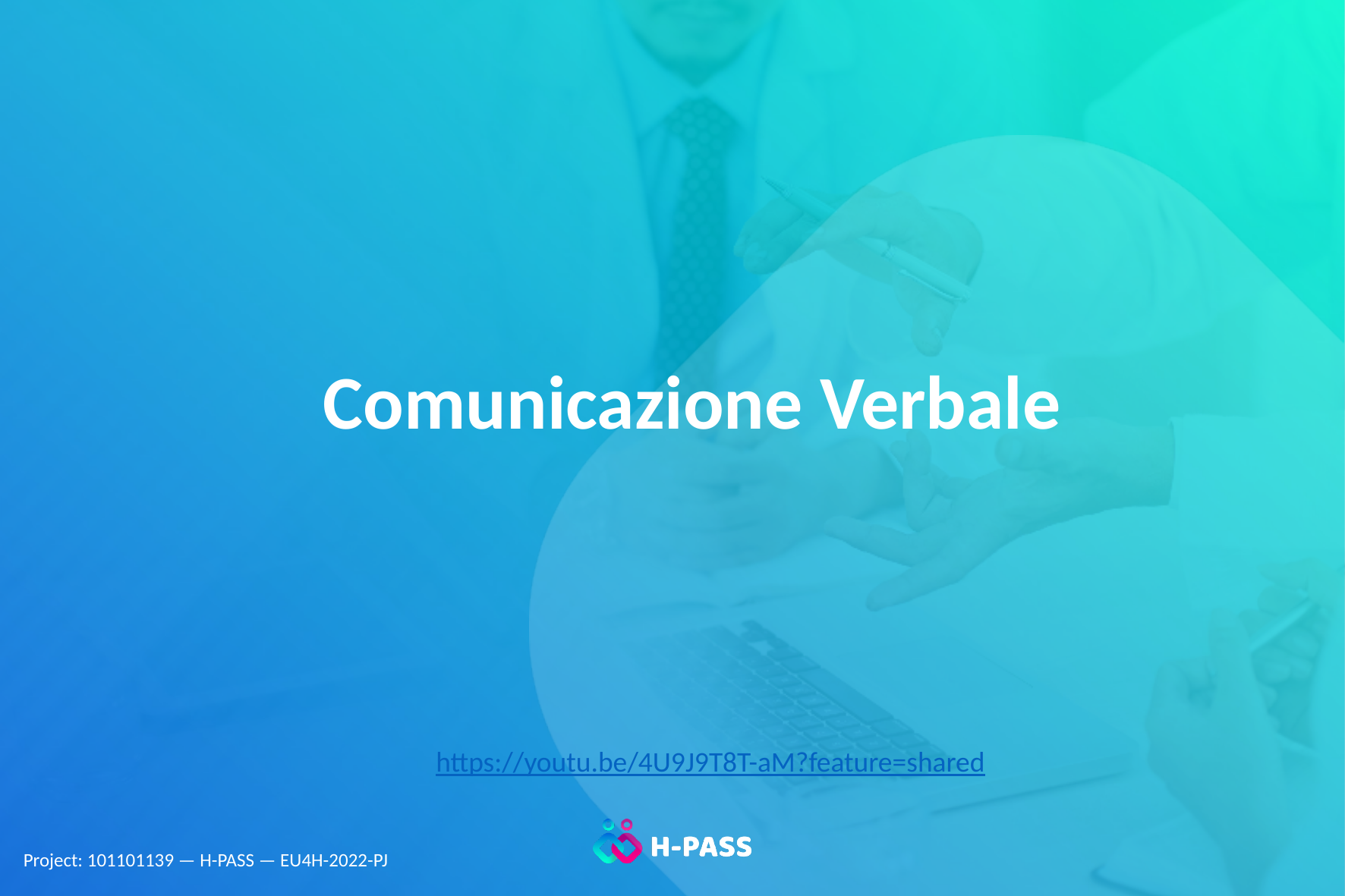

# Comunicazione Verbale
https://youtu.be/4U9J9T8T-aM?feature=shared
Project: 101101139 — H-PASS — EU4H-2022-PJ